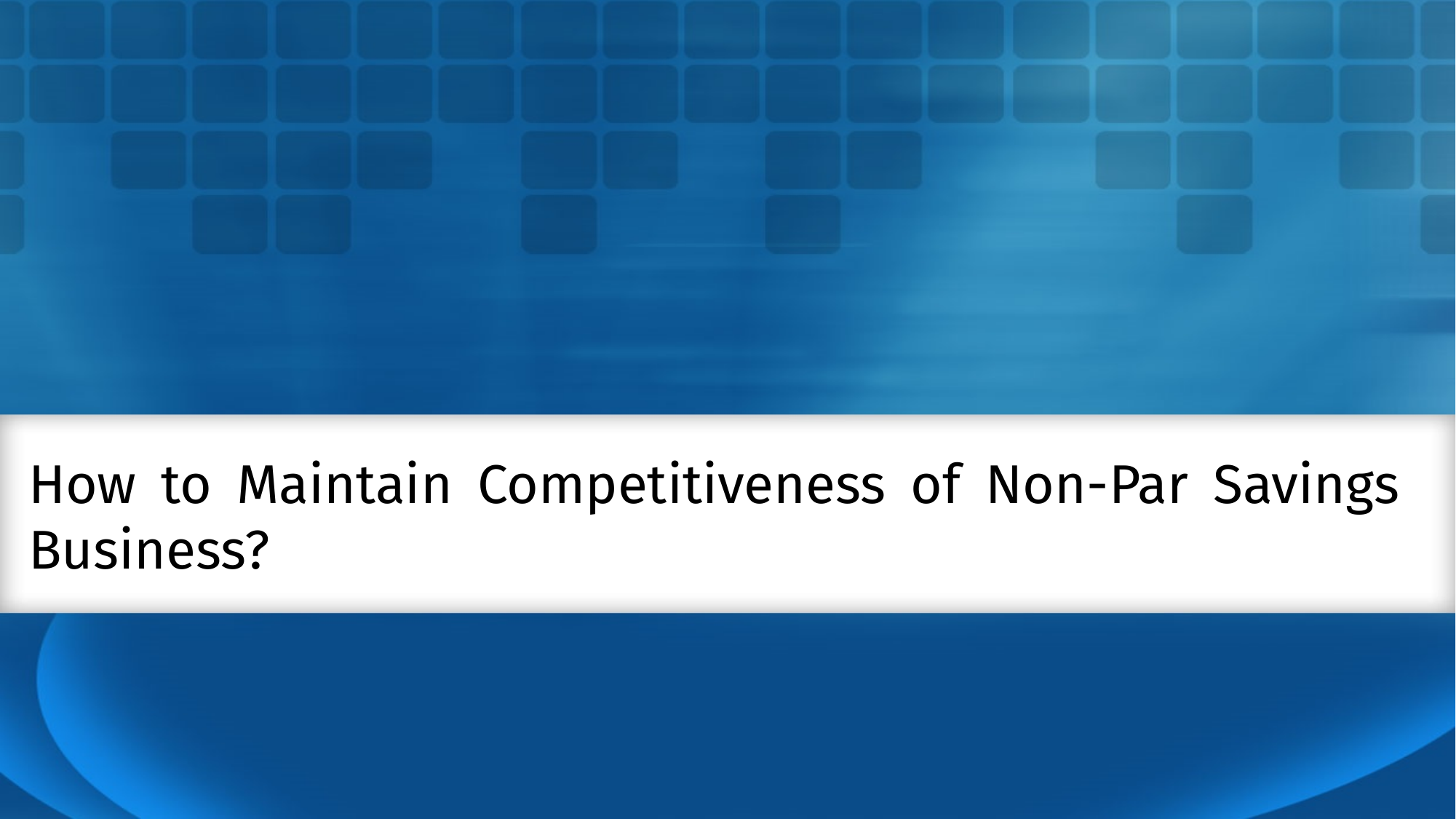

How to Maintain Competitiveness of Non-Par Savings Business?